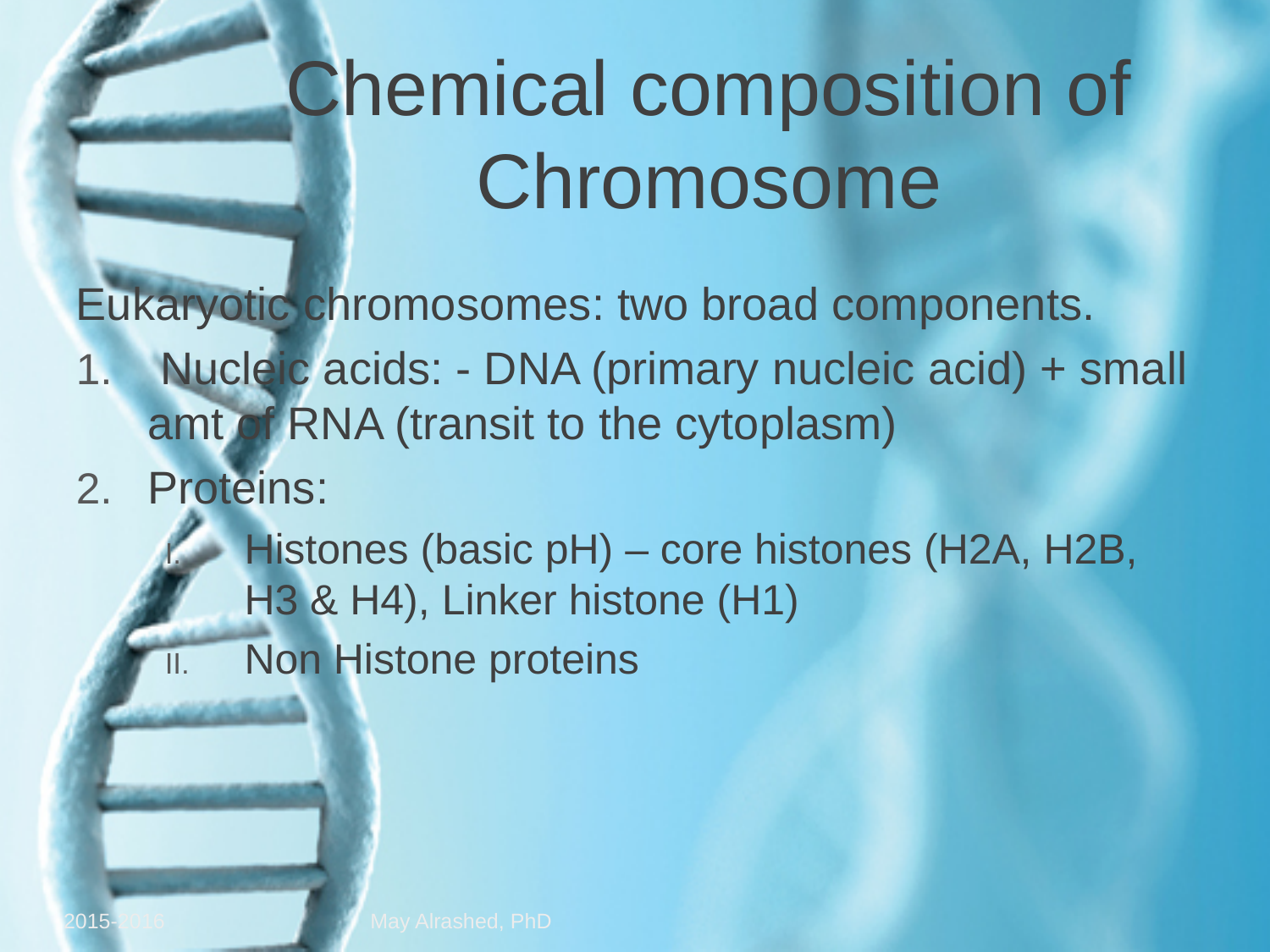

# Chemical composition of Chromosome
Eukaryotic chromosomes: two broad components.
 Nucleic acids: - DNA (primary nucleic acid) + small amt of RNA (transit to the cytoplasm)
Proteins:
Histones (basic pH) – core histones (H2A, H2B, H3 & H4), Linker histone (H1)
Non Histone proteins
2015-2016
May Alrashed, PhD